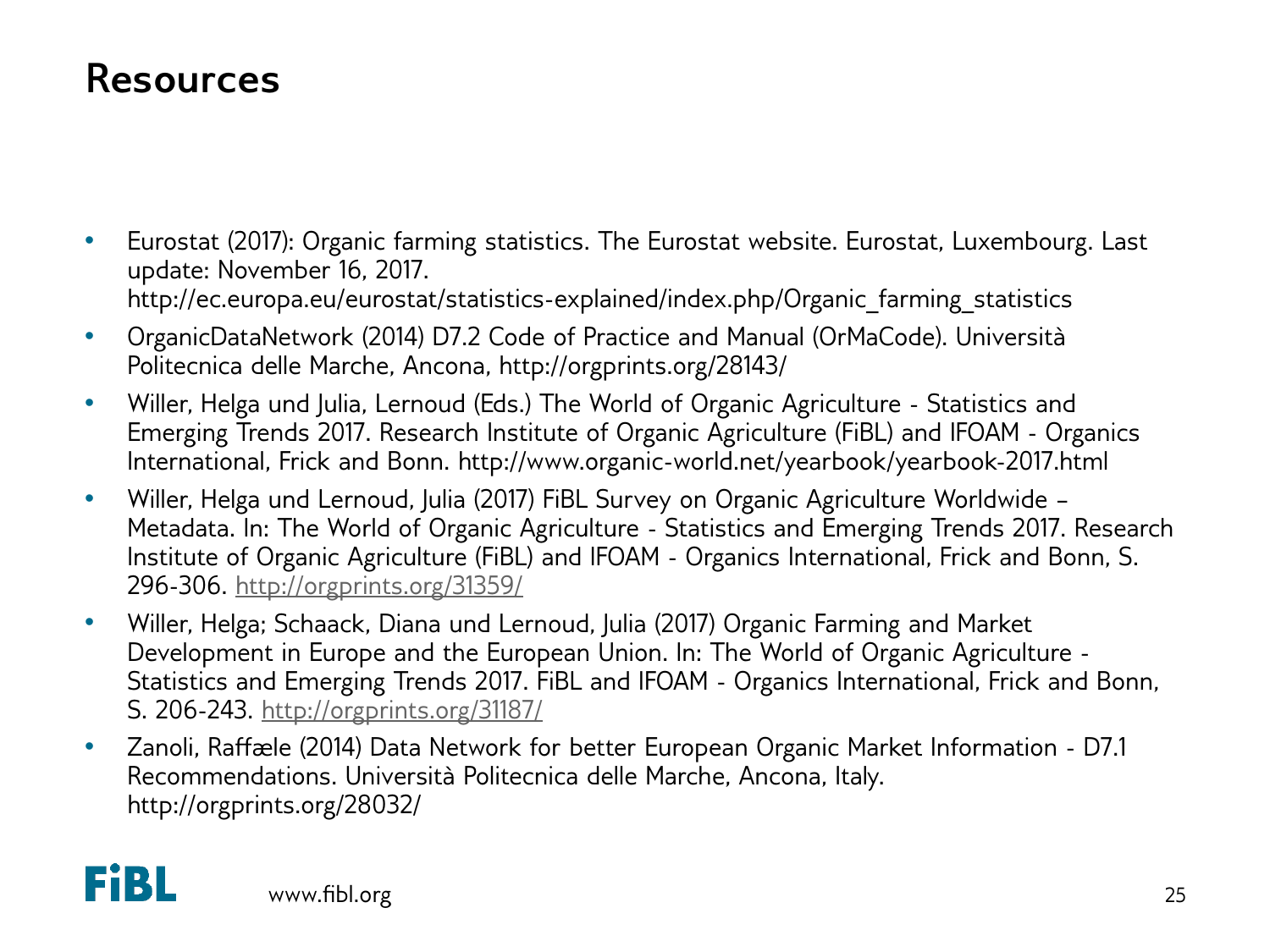

# Resources
Eurostat (2017): Organic farming statistics. The Eurostat website. Eurostat, Luxembourg. Last update: November 16, 2017. http://ec.europa.eu/eurostat/statistics-explained/index.php/Organic_farming_statistics
OrganicDataNetwork (2014) D7.2 Code of Practice and Manual (OrMaCode). Università Politecnica delle Marche, Ancona, http://orgprints.org/28143/
Willer, Helga und Julia, Lernoud (Eds.) The World of Organic Agriculture - Statistics and Emerging Trends 2017. Research Institute of Organic Agriculture (FiBL) and IFOAM - Organics International, Frick and Bonn. http://www.organic-world.net/yearbook/yearbook-2017.html
Willer, Helga und Lernoud, Julia (2017) FiBL Survey on Organic Agriculture Worldwide – Metadata. In: The World of Organic Agriculture - Statistics and Emerging Trends 2017. Research Institute of Organic Agriculture (FiBL) and IFOAM - Organics International, Frick and Bonn, S. 296-306. http://orgprints.org/31359/
Willer, Helga; Schaack, Diana und Lernoud, Julia (2017) Organic Farming and Market Development in Europe and the European Union. In: The World of Organic Agriculture - Statistics and Emerging Trends 2017. FiBL and IFOAM - Organics International, Frick and Bonn, S. 206-243. http://orgprints.org/31187/
Zanoli, Raffaele (2014) Data Network for better European Organic Market Information - D7.1 Recommendations. Università Politecnica delle Marche, Ancona, Italy. http://orgprints.org/28032/
25